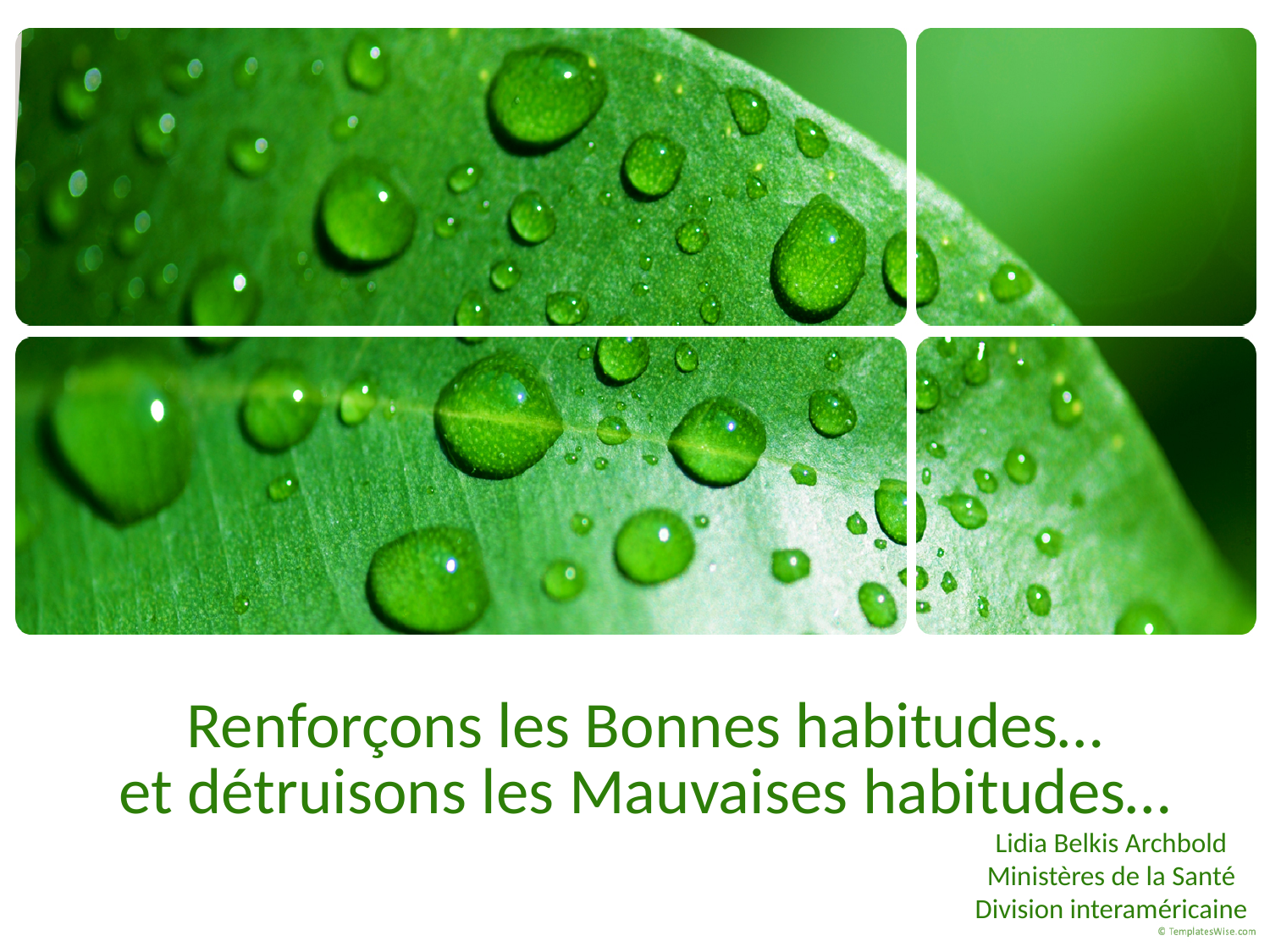

# Renforçons les Bonnes habitudes… et détruisons les Mauvaises habitudes…
Lidia Belkis Archbold
Ministères de la Santé
Division interaméricaine